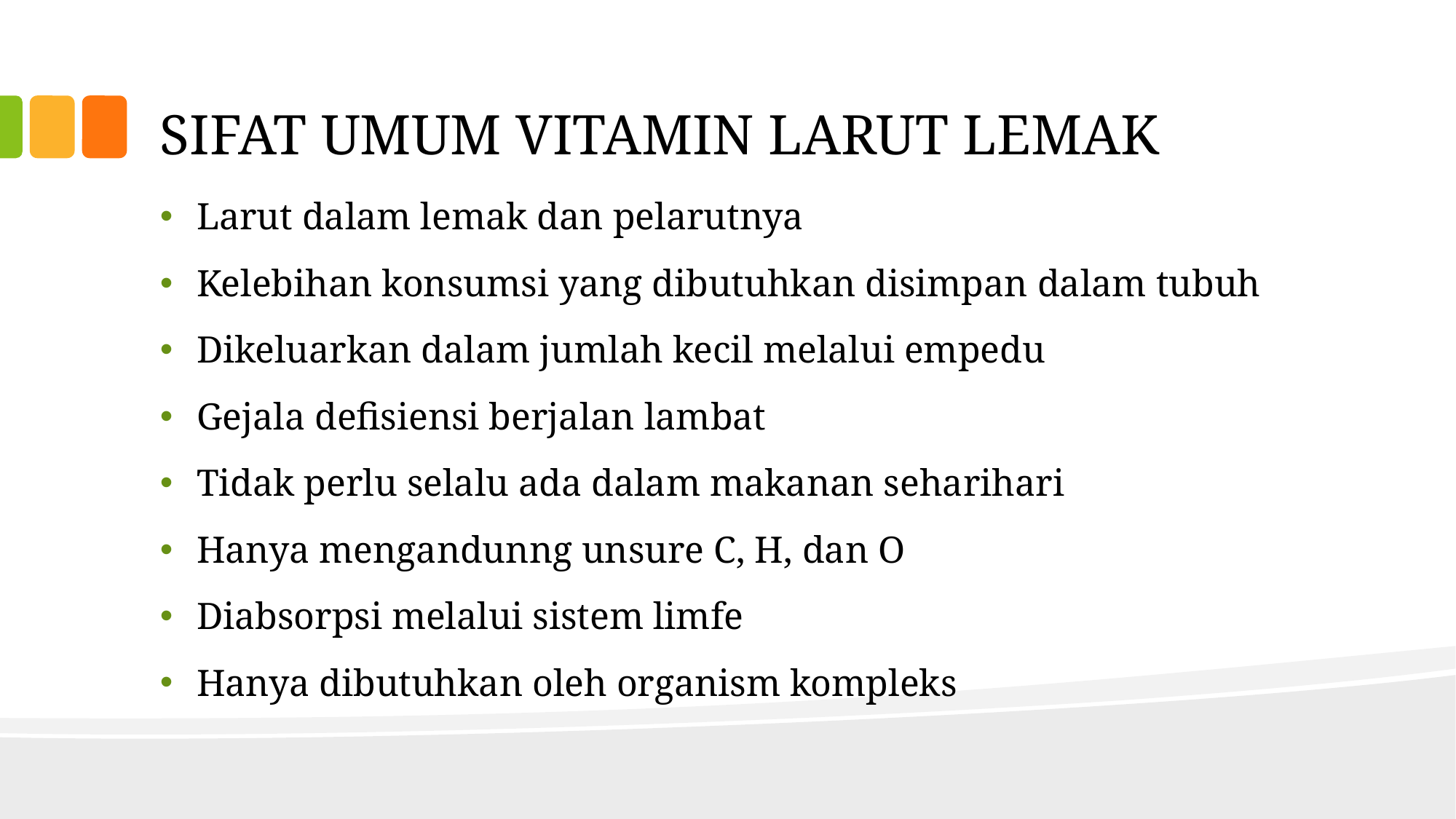

# SIFAT UMUM VITAMIN LARUT LEMAK
Larut dalam lemak dan pelarutnya
Kelebihan konsumsi yang dibutuhkan disimpan dalam tubuh
Dikeluarkan dalam jumlah kecil melalui empedu
Gejala defisiensi berjalan lambat
Tidak perlu selalu ada dalam makanan seharihari
Hanya mengandunng unsure C, H, dan O
Diabsorpsi melalui sistem limfe
Hanya dibutuhkan oleh organism kompleks